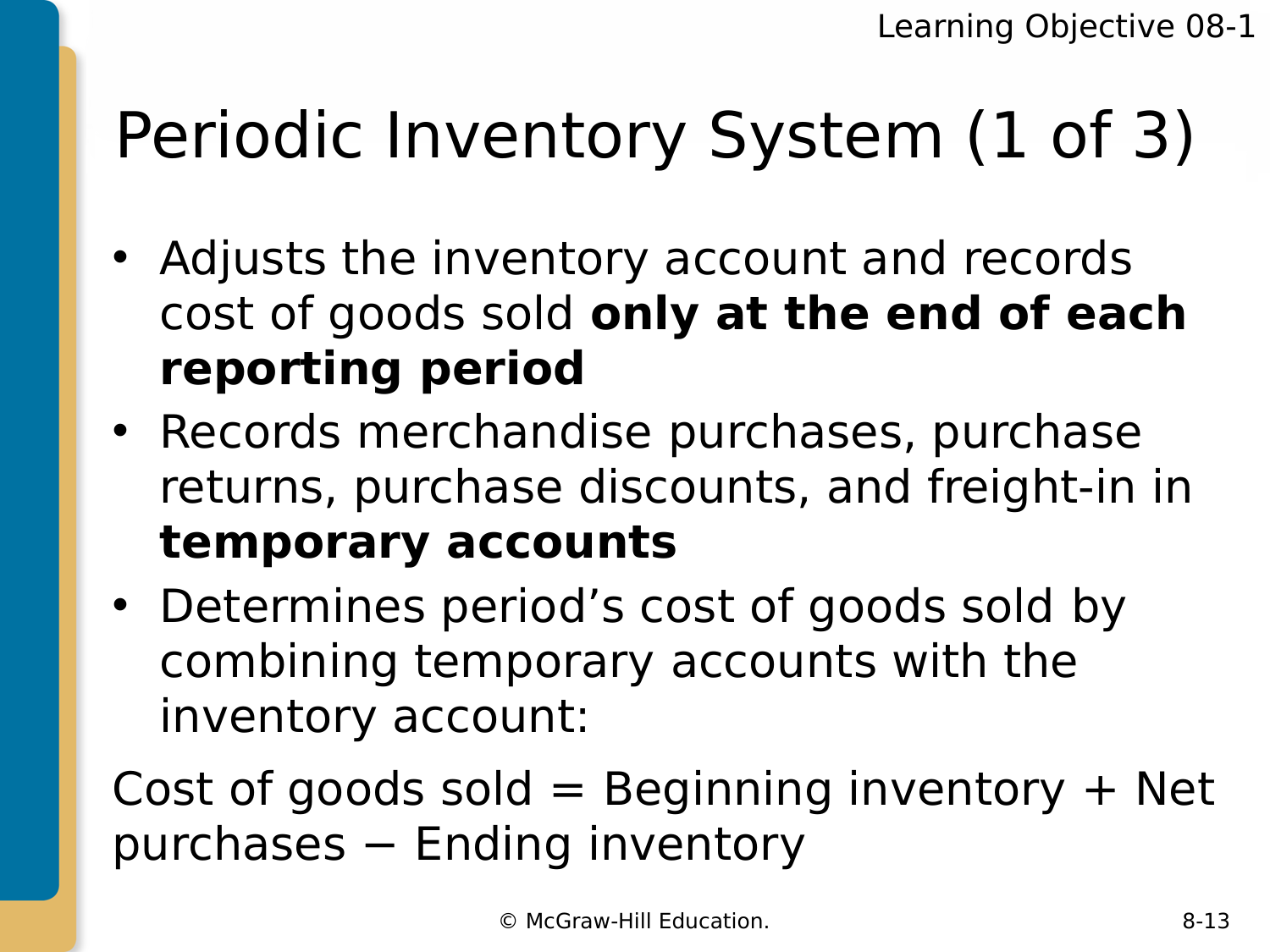

Learning Objective 08-1
# Periodic Inventory System (1 of 3)
Adjusts the inventory account and records cost of goods sold only at the end of each reporting period
Records merchandise purchases, purchase returns, purchase discounts, and freight-in in temporary accounts
Determines period’s cost of goods sold by combining temporary accounts with the inventory account:
Cost of goods sold = Beginning inventory + Net purchases − Ending inventory